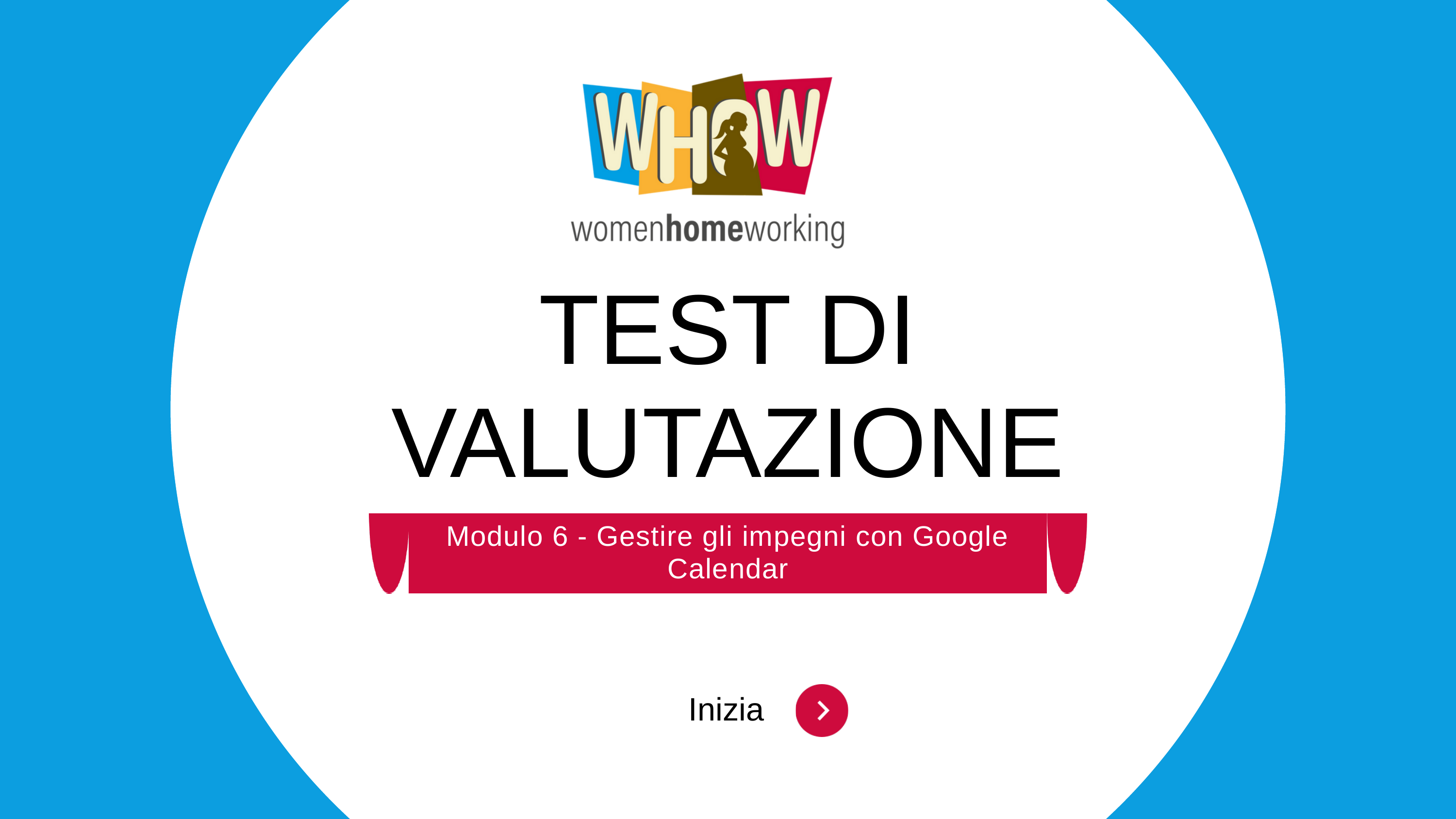

TEST DI VALUTAZIONE

Modulo 6 - Gestire gli impegni con Google Calendar

Inizia